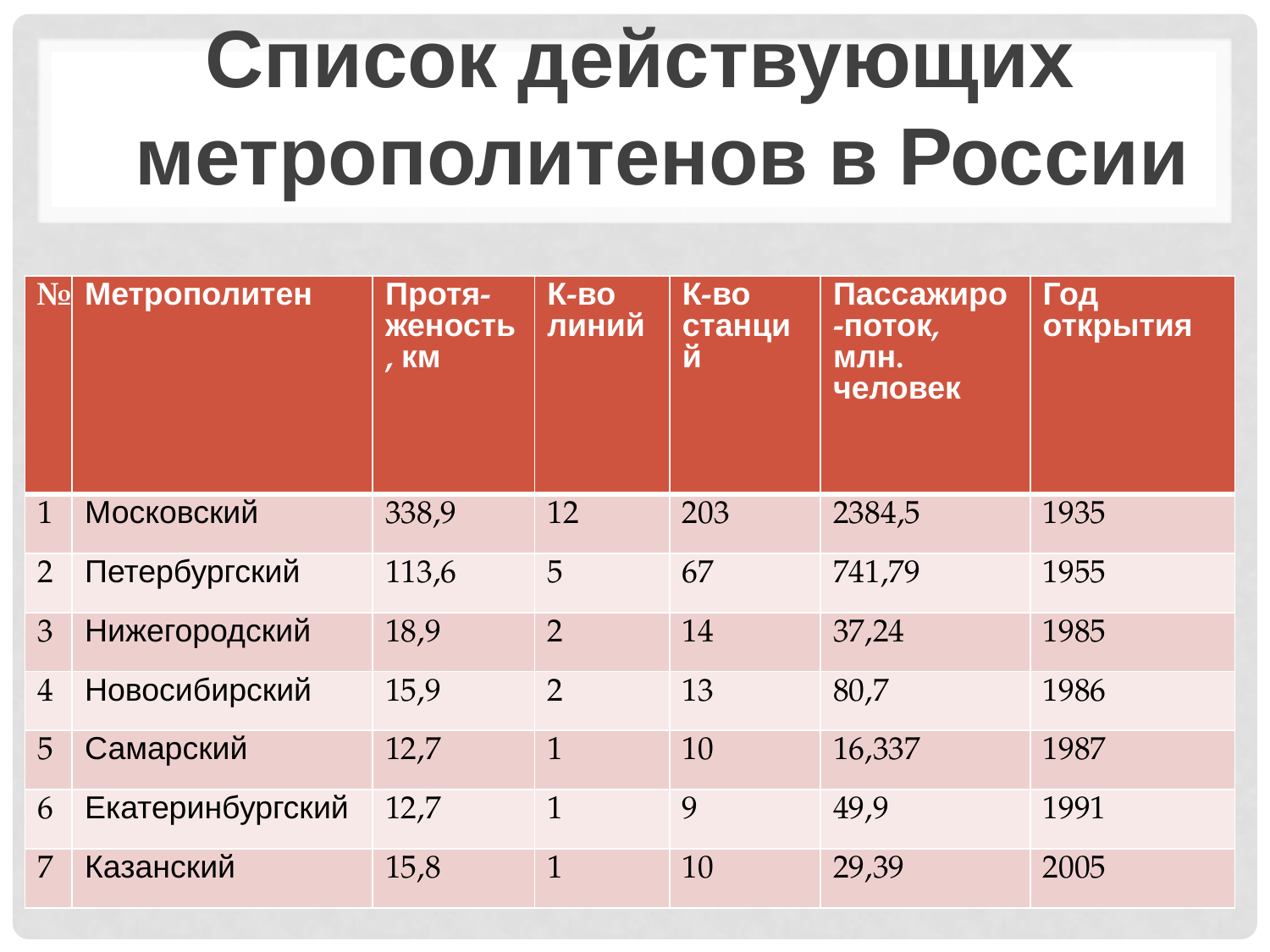

Список действующих метрополитенов в России
| № | Метрополитен | Протя-женость, км | К-во линий | К-во станций | Пассажиро-поток, млн. человек | Год открытия |
| --- | --- | --- | --- | --- | --- | --- |
| 1 | Московский | 338,9 | 12 | 203 | 2384,5 | 1935 |
| 2 | Петербургский | 113,6 | 5 | 67 | 741,79 | 1955 |
| 3 | Нижегородский | 18,9 | 2 | 14 | 37,24 | 1985 |
| 4 | Новосибирский | 15,9 | 2 | 13 | 80,7 | 1986 |
| 5 | Самарский | 12,7 | 1 | 10 | 16,337 | 1987 |
| 6 | Екатеринбургский | 12,7 | 1 | 9 | 49,9 | 1991 |
| 7 | Казанский | 15,8 | 1 | 10 | 29,39 | 2005 |